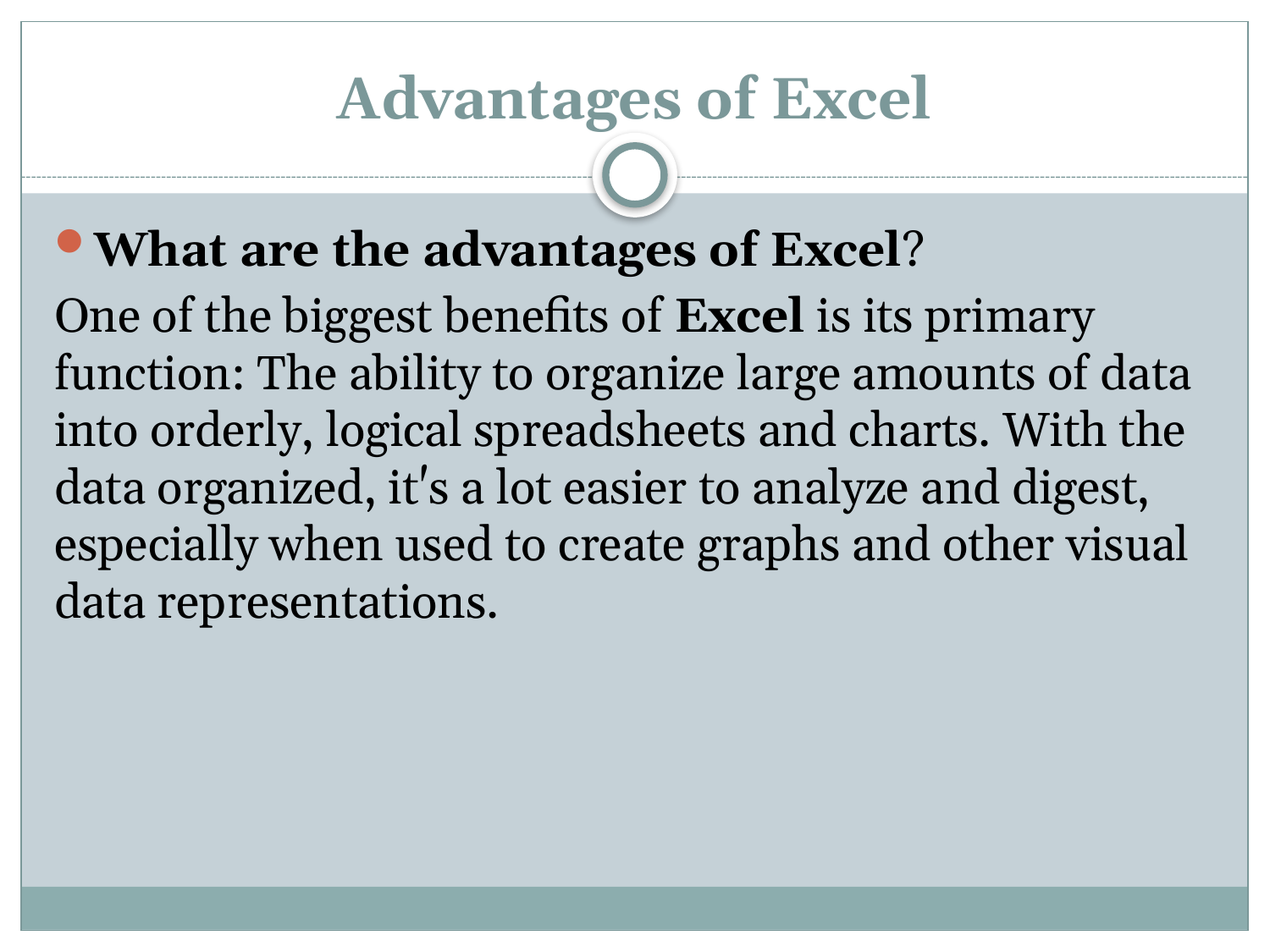

# Advantages of Excel
What are the advantages of Excel?
One of the biggest benefits of Excel is its primary function: The ability to organize large amounts of data into orderly, logical spreadsheets and charts. With the data organized, it's a lot easier to analyze and digest, especially when used to create graphs and other visual data representations.